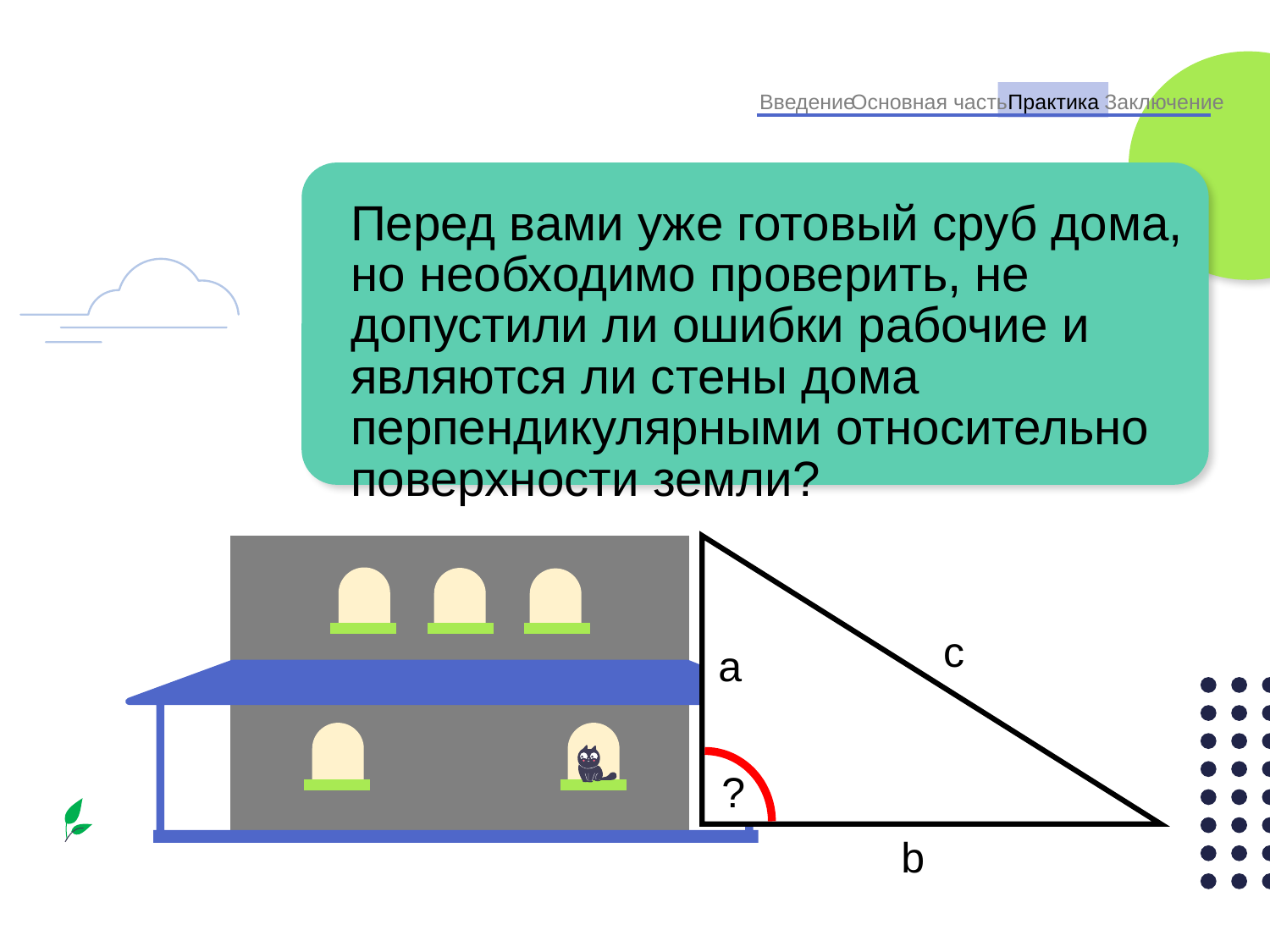

Введение
Основная часть
Практика
Заключение

Перед вами уже готовый сруб дома, но необходимо проверить, не допустили ли ошибки рабочие и являются ли стены дома перпендикулярными относительно поверхности земли?

 c

 a

 ?

 b